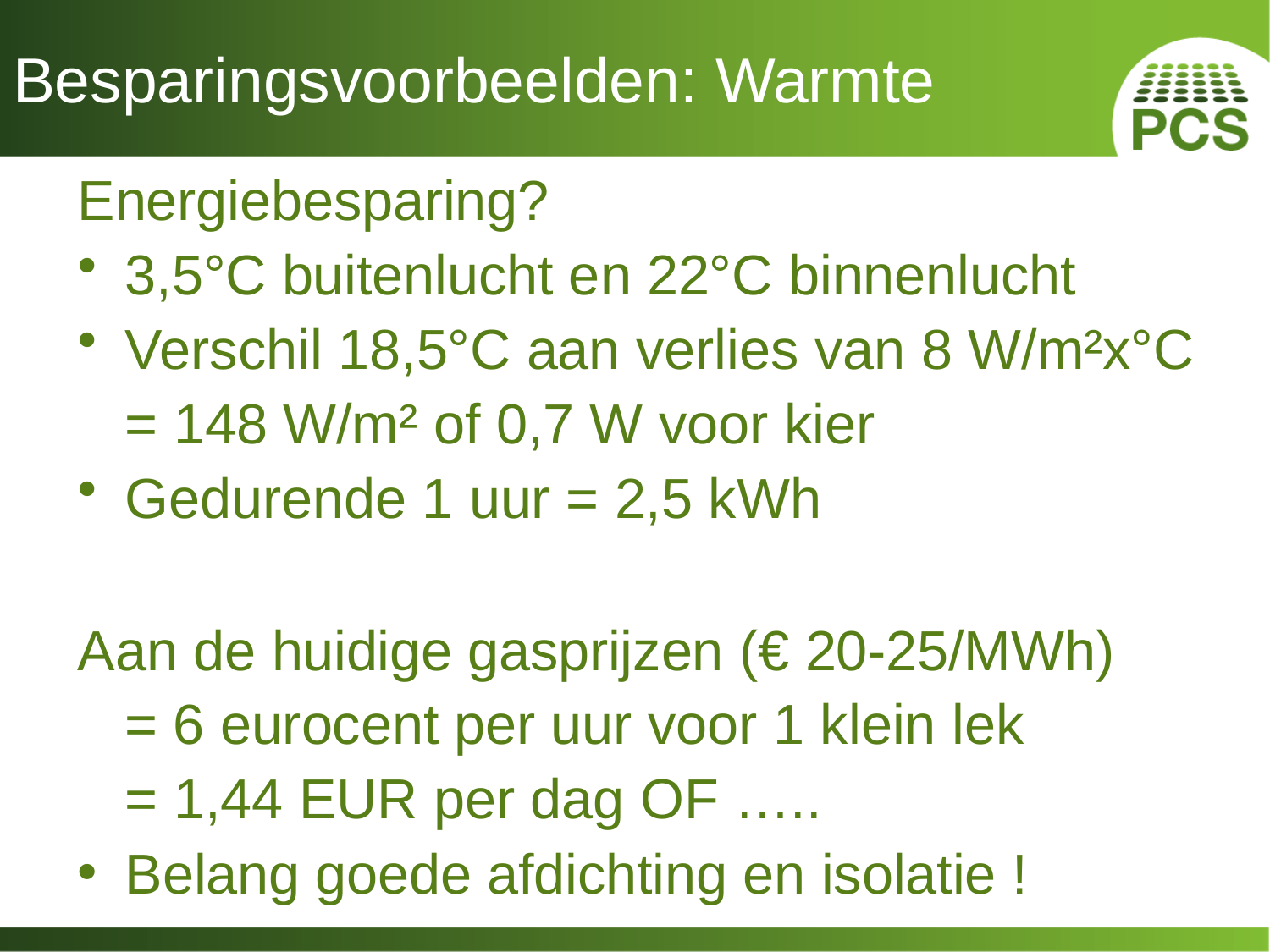

# Besparingsvoorbeelden: Warmte
Energiebesparing?
3,5°C buitenlucht en 22°C binnenlucht
Verschil 18,5°C aan verlies van 8 W/m²x°C
= 148 W/m² of 0,7 W voor kier
Gedurende 1 uur = 2,5 kWh

Aan de huidige gasprijzen (€ 20-25/MWh)
= 6 eurocent per uur voor 1 klein lek
= 1,44 EUR per dag OF …..
Belang goede afdichting en isolatie !